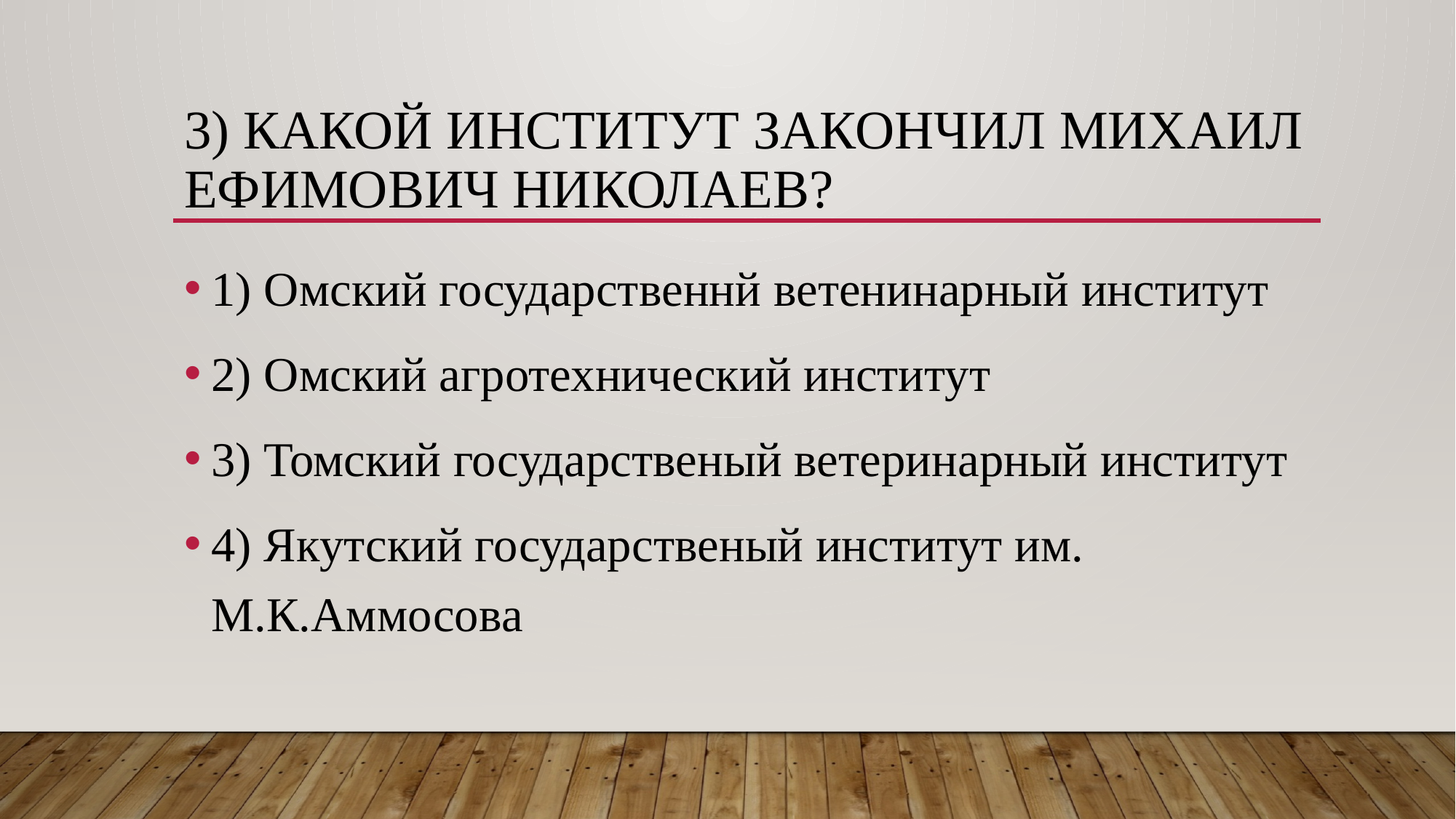

# 3) Какой институт закончил михаил ефимович николаев?
1) Омский государственнй ветенинарный институт
2) Омский агротехнический институт
3) Томский государственый ветеринарный институт
4) Якутский государственый институт им. М.К.Аммосова